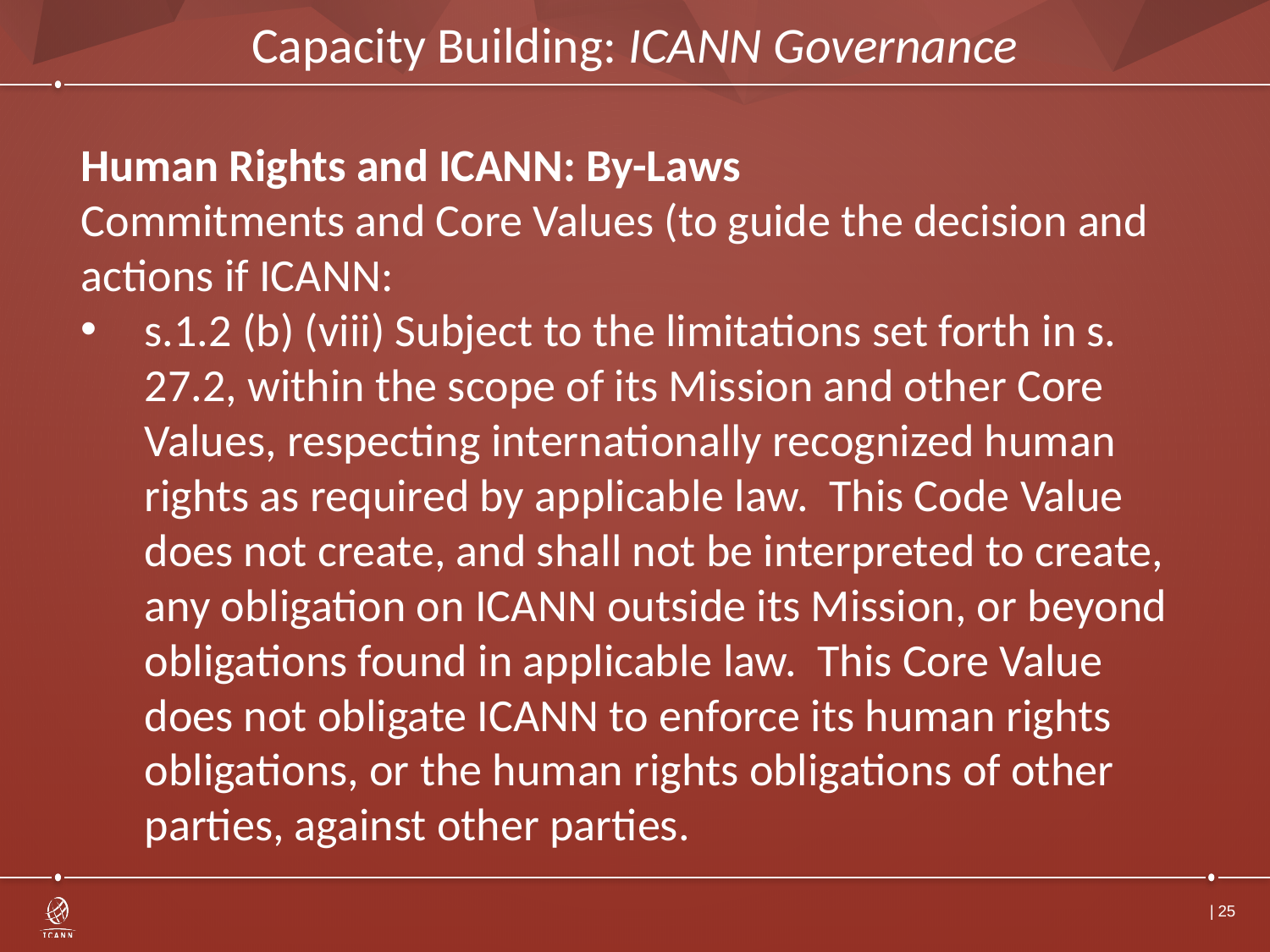

# Capacity Building: ICANN Governance
Human Rights and ICANN: By-Laws
Commitments and Core Values (to guide the decision and actions if ICANN:
s.1.2 (b) (viii) Subject to the limitations set forth in s. 27.2, within the scope of its Mission and other Core Values, respecting internationally recognized human rights as required by applicable law.  This Code Value does not create, and shall not be interpreted to create, any obligation on ICANN outside its Mission, or beyond obligations found in applicable law.  This Core Value does not obligate ICANN to enforce its human rights obligations, or the human rights obligations of other parties, against other parties.